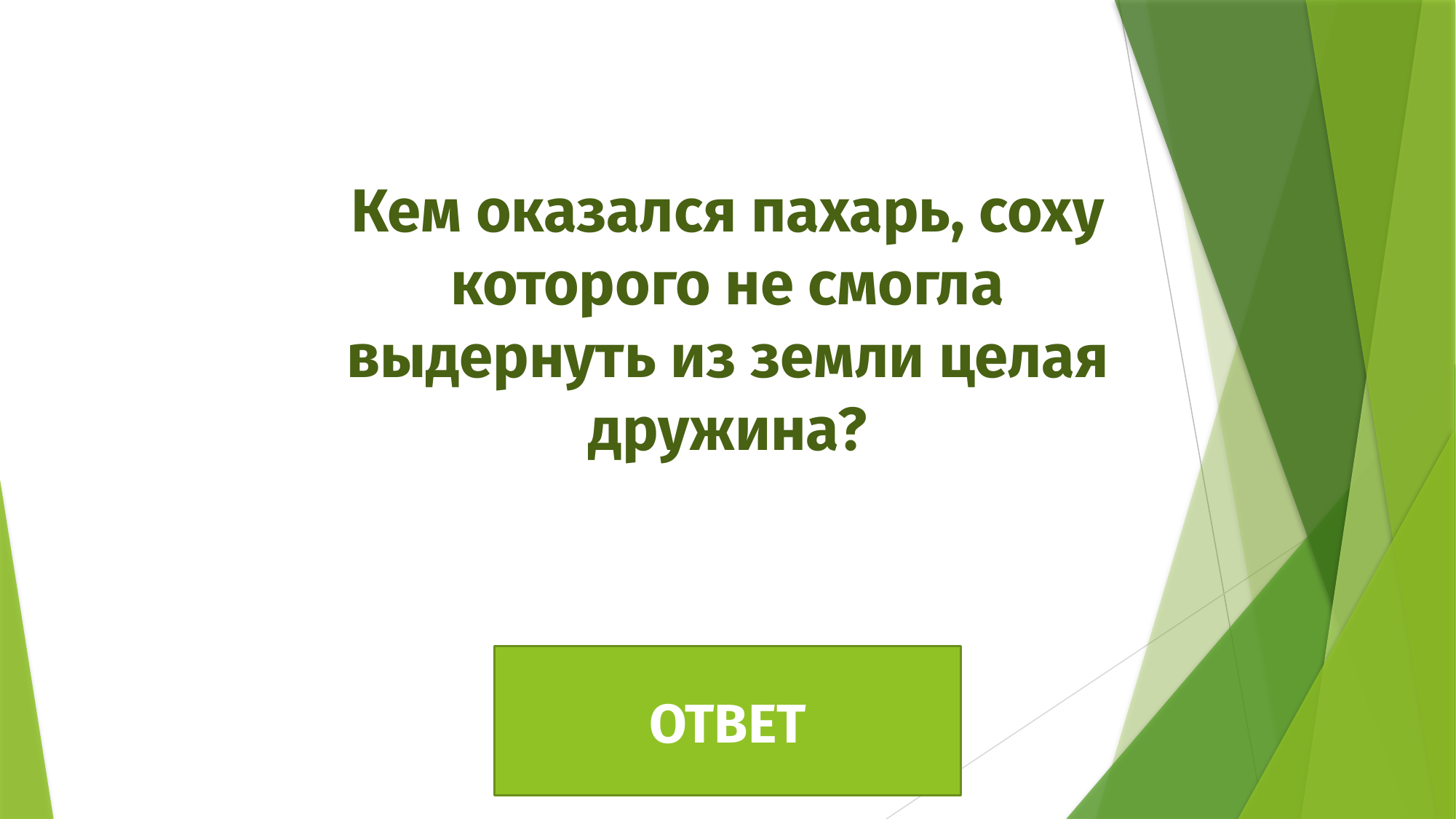

Кем оказался пахарь, соху которого не смогла выдернуть из земли целая дружина?